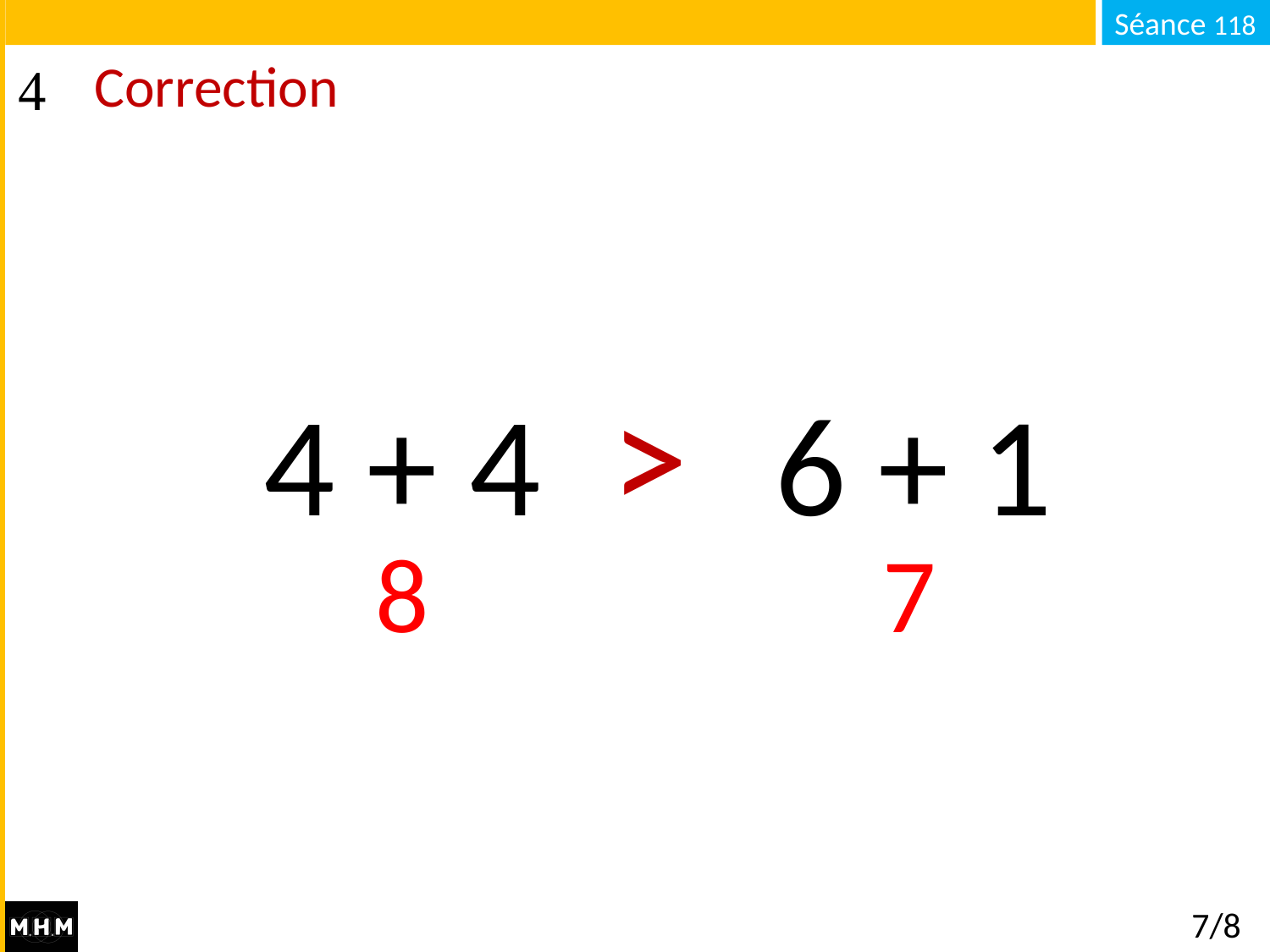

# Correction
>
4 + 4 . . . 6 + 1
8                   7
7/8